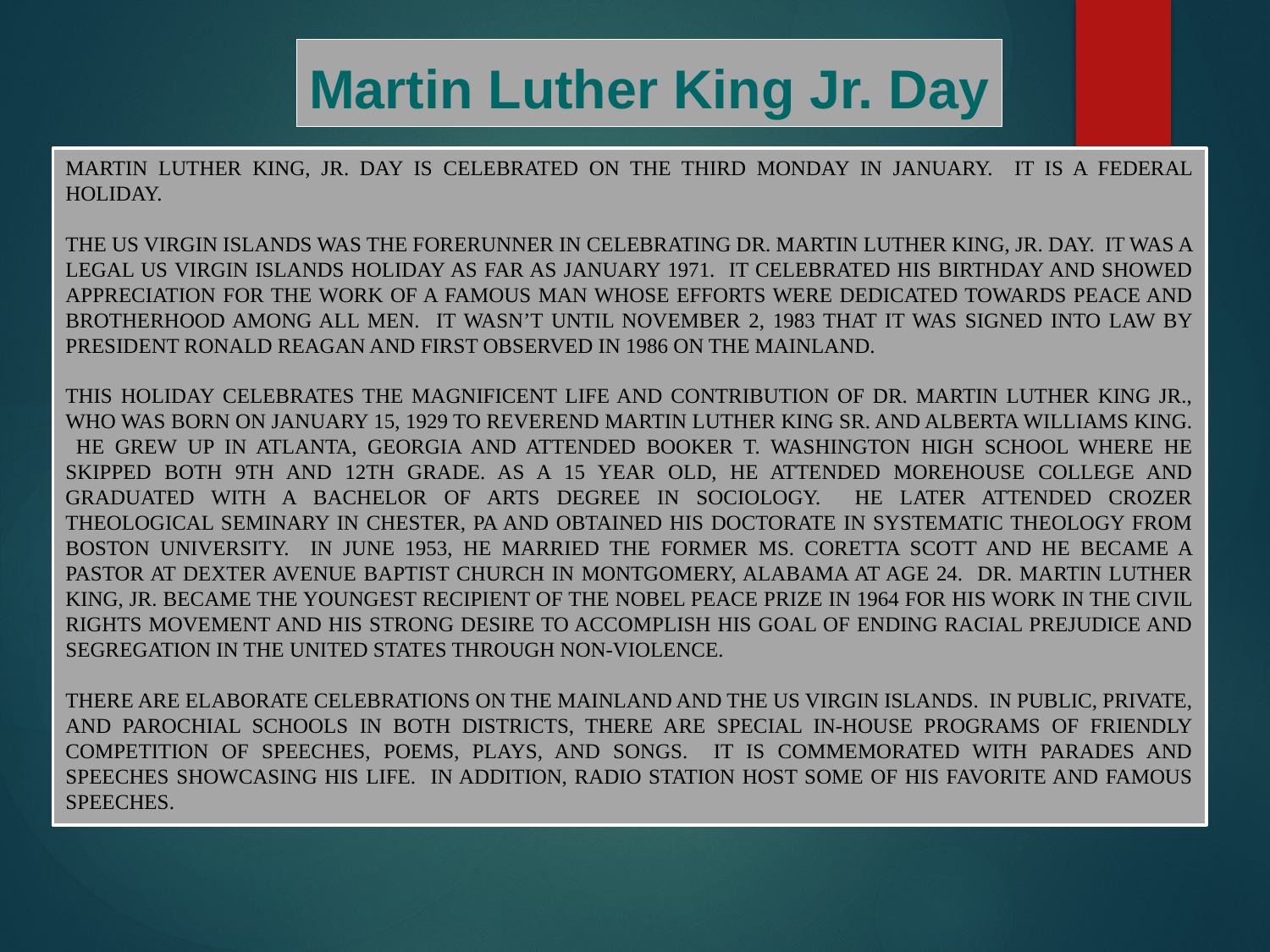

Martin Luther King Jr. Day
Martin Luther King, Jr. Day is celebrated on the third Monday in January.  It is a federal holiday.

The US Virgin Islands was the forerunner in celebrating Dr. Martin Luther King, Jr. Day.  It was a legal US Virgin Islands holiday as far as January 1971.  It celebrated his birthday and showed appreciation for the work of a famous man whose efforts were dedicated towards peace and brotherhood among all men.  It wasn’t until November 2, 1983 that it was signed into law by President Ronald Reagan and first observed in 1986 on the mainland.

This holiday celebrates the magnificent life and contribution of Dr. Martin Luther King Jr., who was born on January 15, 1929 to Reverend Martin Luther King Sr. and Alberta Williams King.  He grew up in Atlanta, Georgia and attended Booker T. Washington High School where he skipped both 9th and 12th grade. As a 15 year old, he attended Morehouse College and graduated with a Bachelor of Arts degree in Sociology.  He later attended Crozer Theological Seminary in Chester, PA and obtained his Doctorate in Systematic Theology from Boston University.  In June 1953, he married the former Ms. Coretta Scott and he became a pastor at Dexter Avenue Baptist Church in Montgomery, Alabama at age 24.  Dr. Martin Luther King, Jr. became the youngest recipient of the Nobel Peace prize in 1964 for his work in the civil rights movement and his strong desire to accomplish his goal of ending racial prejudice and segregation in the United States through non-violence.

There are elaborate celebrations on the mainland and the US Virgin Islands.  In public, private, and parochial schools in both districts, there are special in-house programs of friendly competition of speeches, poems, plays, and songs.  It is commemorated with parades and speeches showcasing his life.  In addition, radio station host some of his favorite and famous speeches.